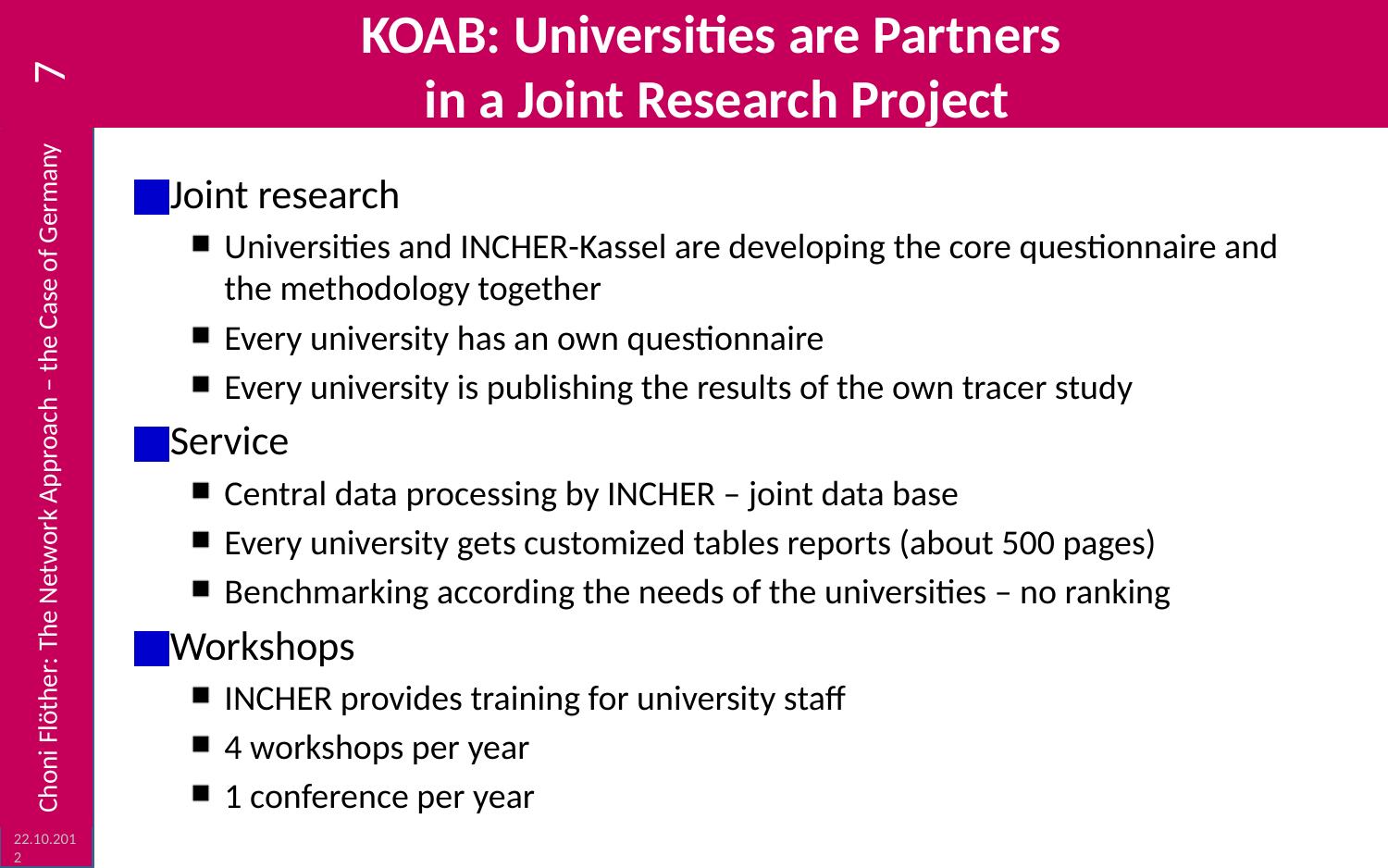

# KOAB: Universities are Partners in a Joint Research Project
7
Joint research
Universities and INCHER-Kassel are developing the core questionnaire and the methodology together
Every university has an own questionnaire
Every university is publishing the results of the own tracer study
Service
Central data processing by INCHER – joint data base
Every university gets customized tables reports (about 500 pages)
Benchmarking according the needs of the universities – no ranking
Workshops
INCHER provides training for university staff
4 workshops per year
1 conference per year

Choni Flöther: The Network Approach – the Case of Germany
22.10.2012